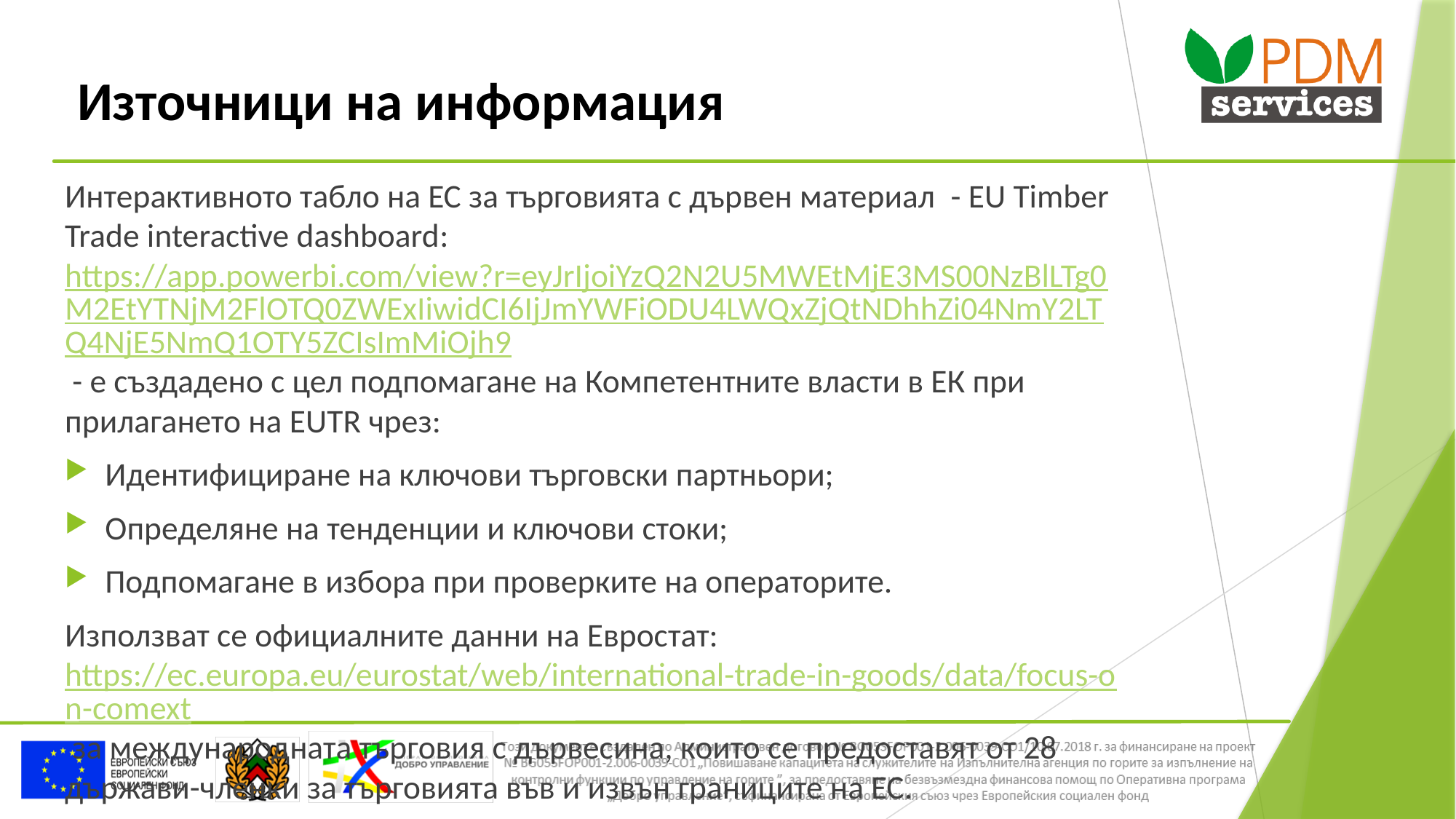

# Източници на информация
Интерактивното табло на ЕС за търговията с дървен материал  - EU Timber Trade interactive dashboard: https://app.powerbi.com/view?r=eyJrIjoiYzQ2N2U5MWEtMjE3MS00NzBlLTg0M2EtYTNjM2FlOTQ0ZWExIiwidCI6IjJmYWFiODU4LWQxZjQtNDhhZi04NmY2LTQ4NjE5NmQ1OTY5ZCIsImMiOjh9 - е създадено с цел подпомагане на Компетентните власти в ЕК при прилагането на EUTR чрез:
Идентифициране на ключови търговски партньори;
Определяне на тенденции и ключови стоки;
Подпомагане в избора при проверките на операторите.
Използват се официалните данни на Евростат: https://ec.europa.eu/eurostat/web/international-trade-in-goods/data/focus-on-comext за международната търговия с дървесина, които се предоставят от 28 държави-членки за търговията във и извън границите на ЕС.